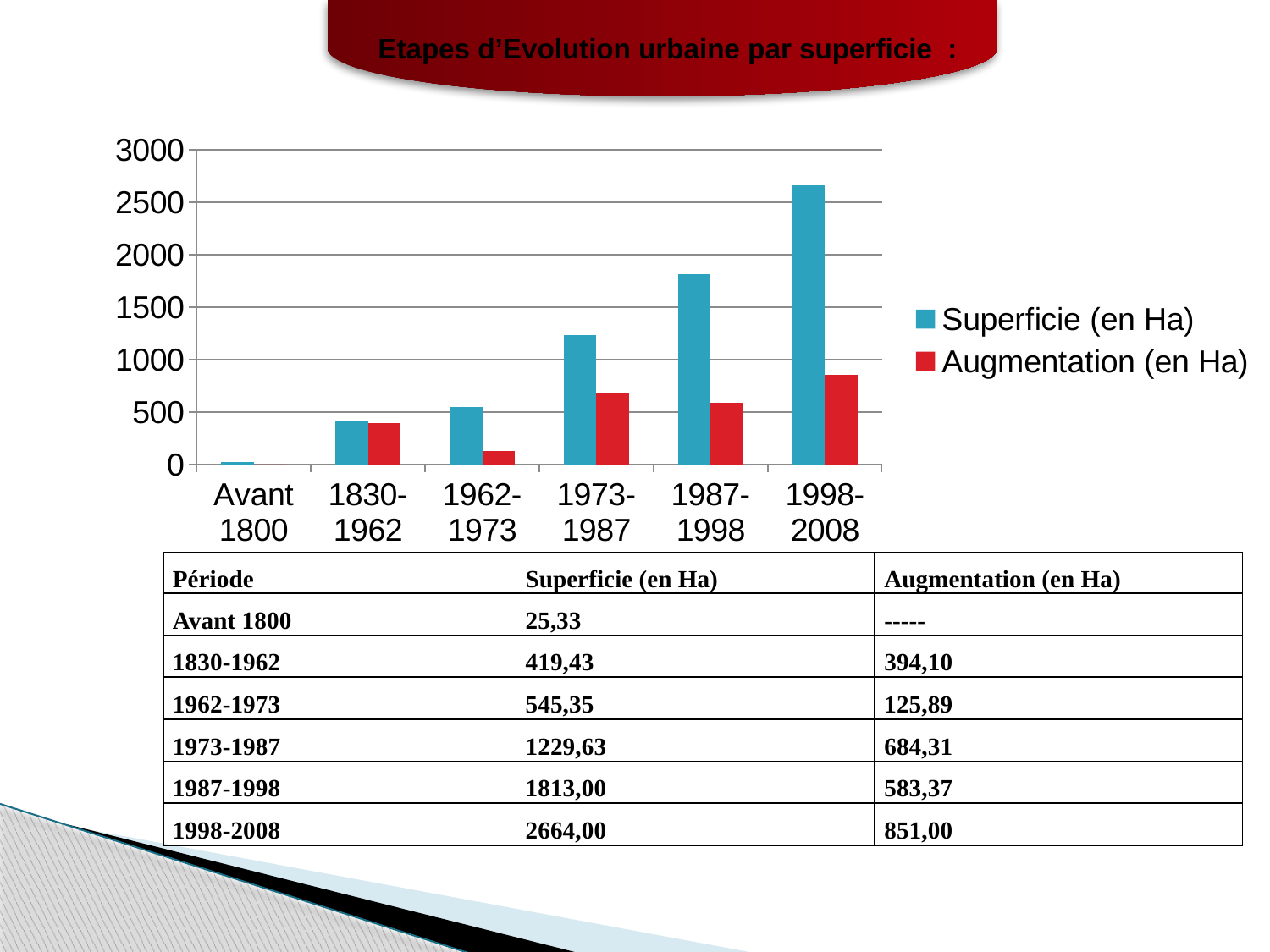

Etapes d’Evolution urbaine par superficie  :

### Chart

| Category | Superficie (en Ha)  | Augmentation (en Ha) |
|---|---|---|
| Avant 1800 | 25.330000000000002 | 0.0 |
| 1830-1962 | 419.42999999999995 | 394.1 |
| 1962-1973 | 545.3499999999999 | 125.89 |
| 1973-1987 | 1229.6299999999999 | 684.31 |
| 1987-1998 | 1813.0 | 583.37 |
| 1998-2008 | 2664.0 | 851.0 |
| Période | Superficie (en Ha) | Augmentation (en Ha) |
| --- | --- | --- |
| Avant 1800 | 25,33 | ----- |
| 1830-1962 | 419,43 | 394,10 |
| 1962-1973 | 545,35 | 125,89 |
| 1973-1987 | 1229,63 | 684,31 |
| 1987-1998 | 1813,00 | 583,37 |
| 1998-2008 | 2664,00 | 851,00 |